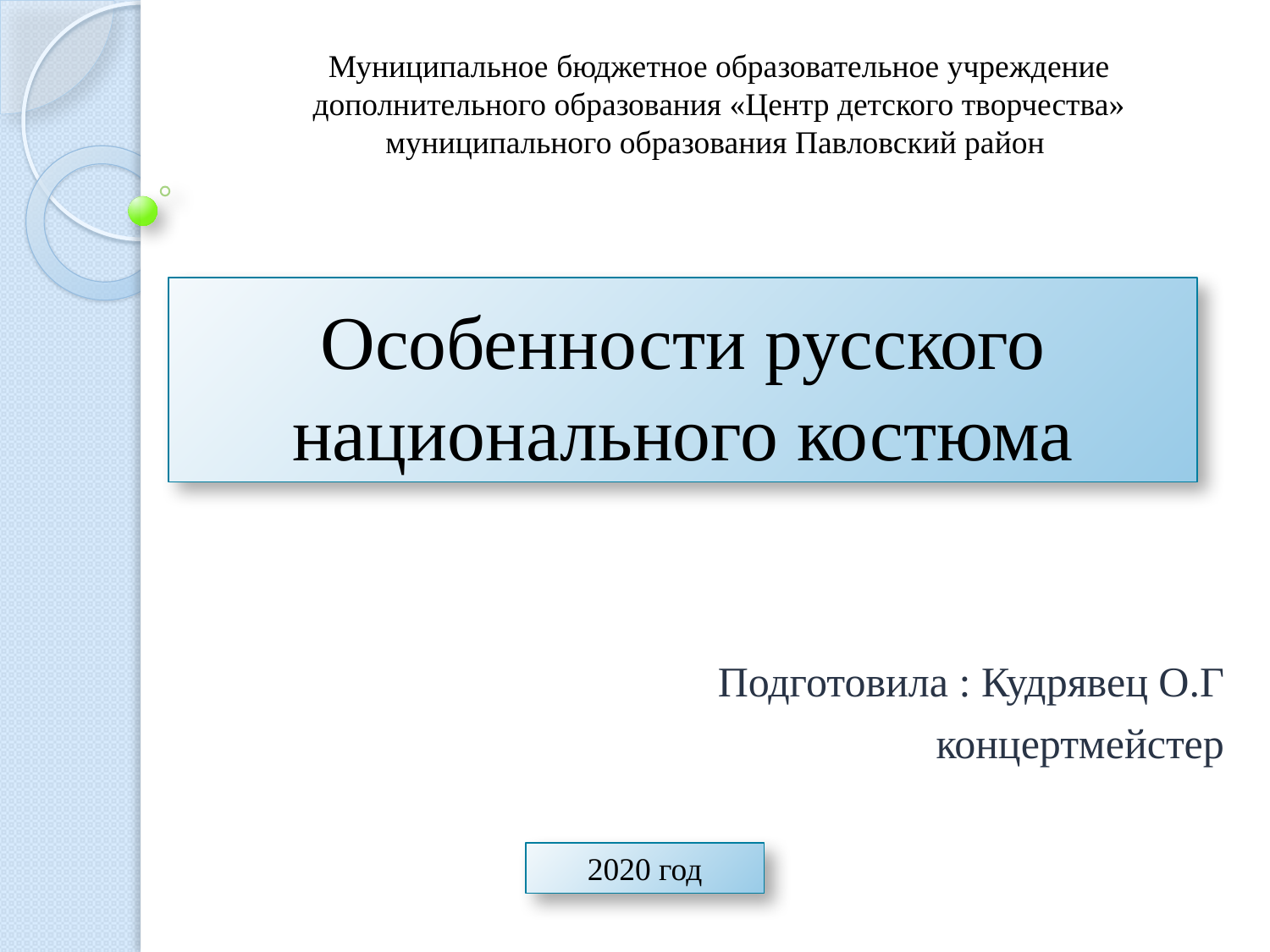

Муниципальное бюджетное образовательное учреждение дополнительного образования «Центр детского творчества» муниципального образования Павловский район
# Особенности русского национального костюма
Подготовила : Кудрявец О.Г
концертмейстер
2020 год